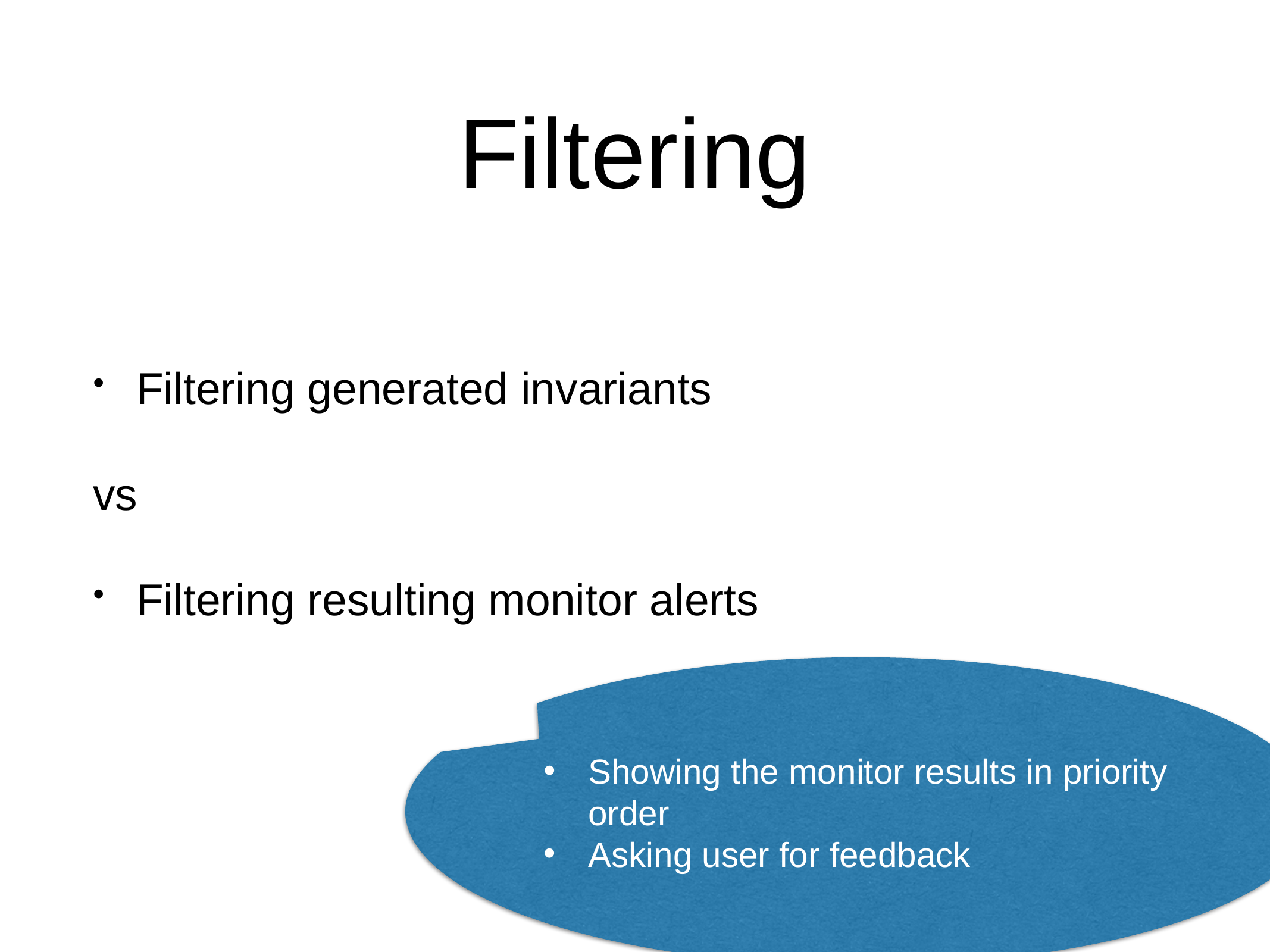

# Filtering

Filtering generated invariants
vs
Filtering resulting monitor alerts

Showing the monitor results in priority order
Asking user for feedback